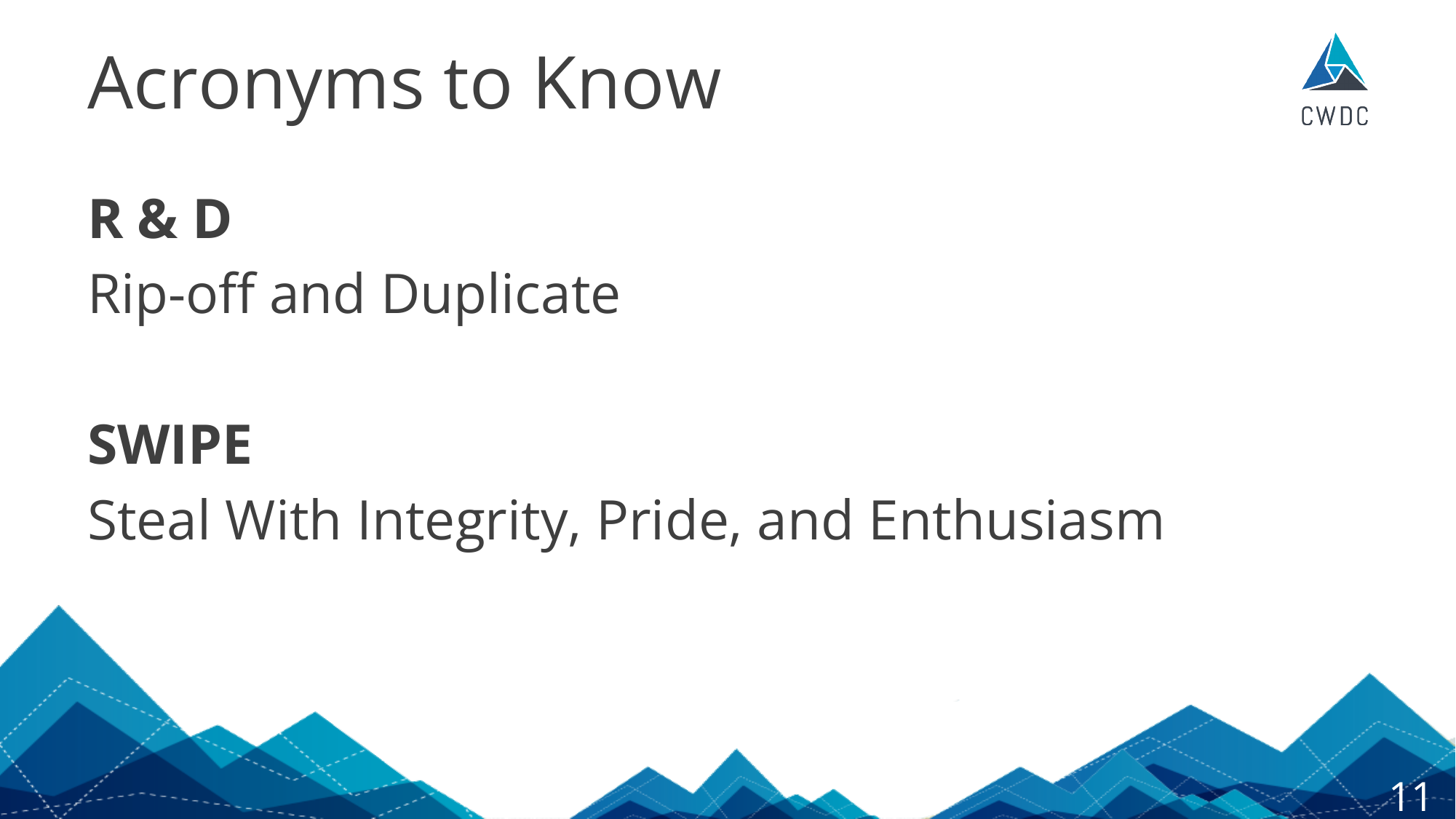

# Acronyms to Know
R & D
Rip-off and Duplicate

SWIPE
Steal With Integrity, Pride, and Enthusiasm
11